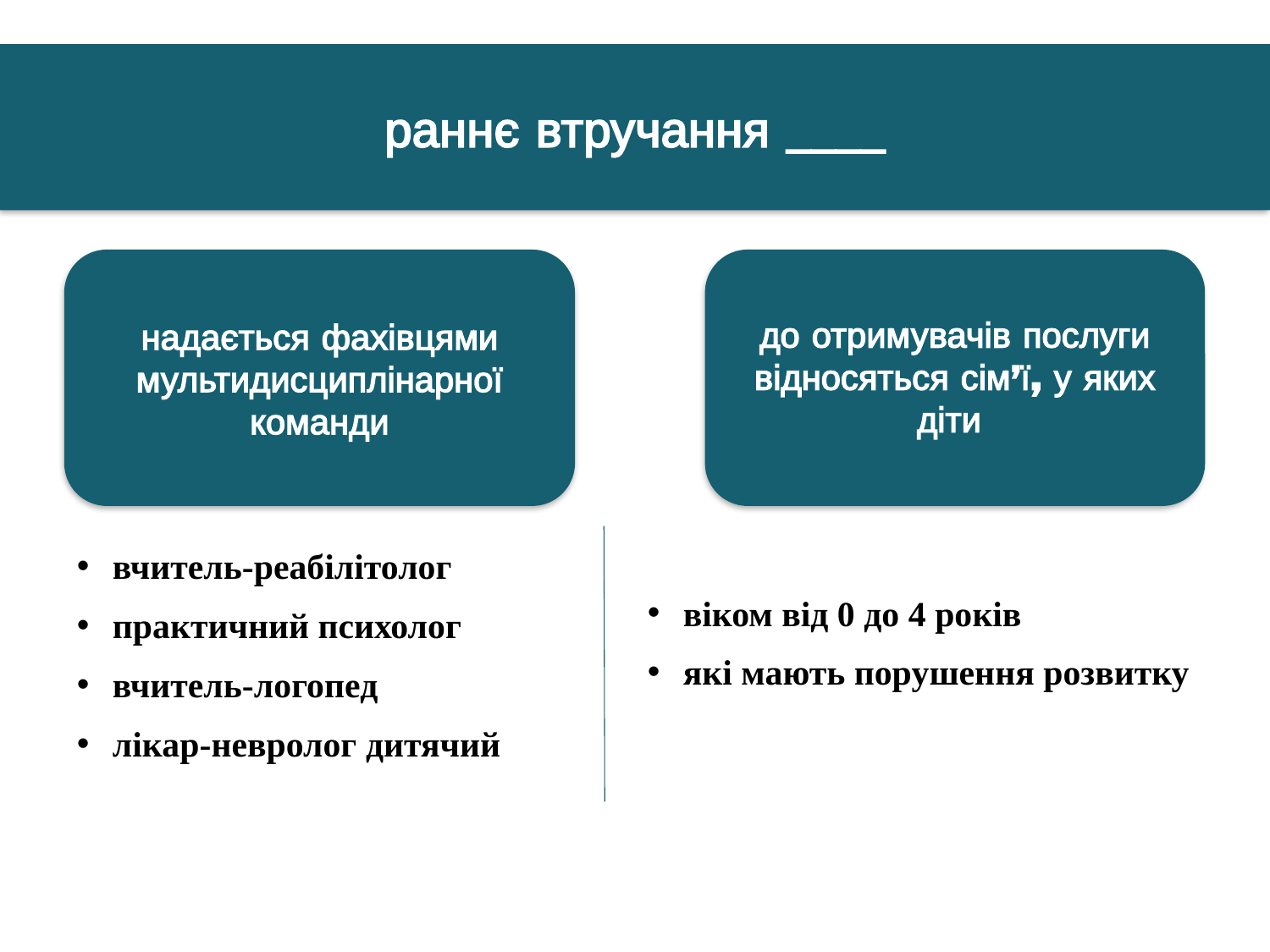

раннє втручання ____

надається фахівцями мультидисциплінарної команди

до отримувачів послуги відносяться сім’ї, у яких діти

вчитель-реабілітолог

практичний психолог

вчитель-логопед

лікар-невролог дитячий
віком від 0 до 4 років

які мають порушення розвитку